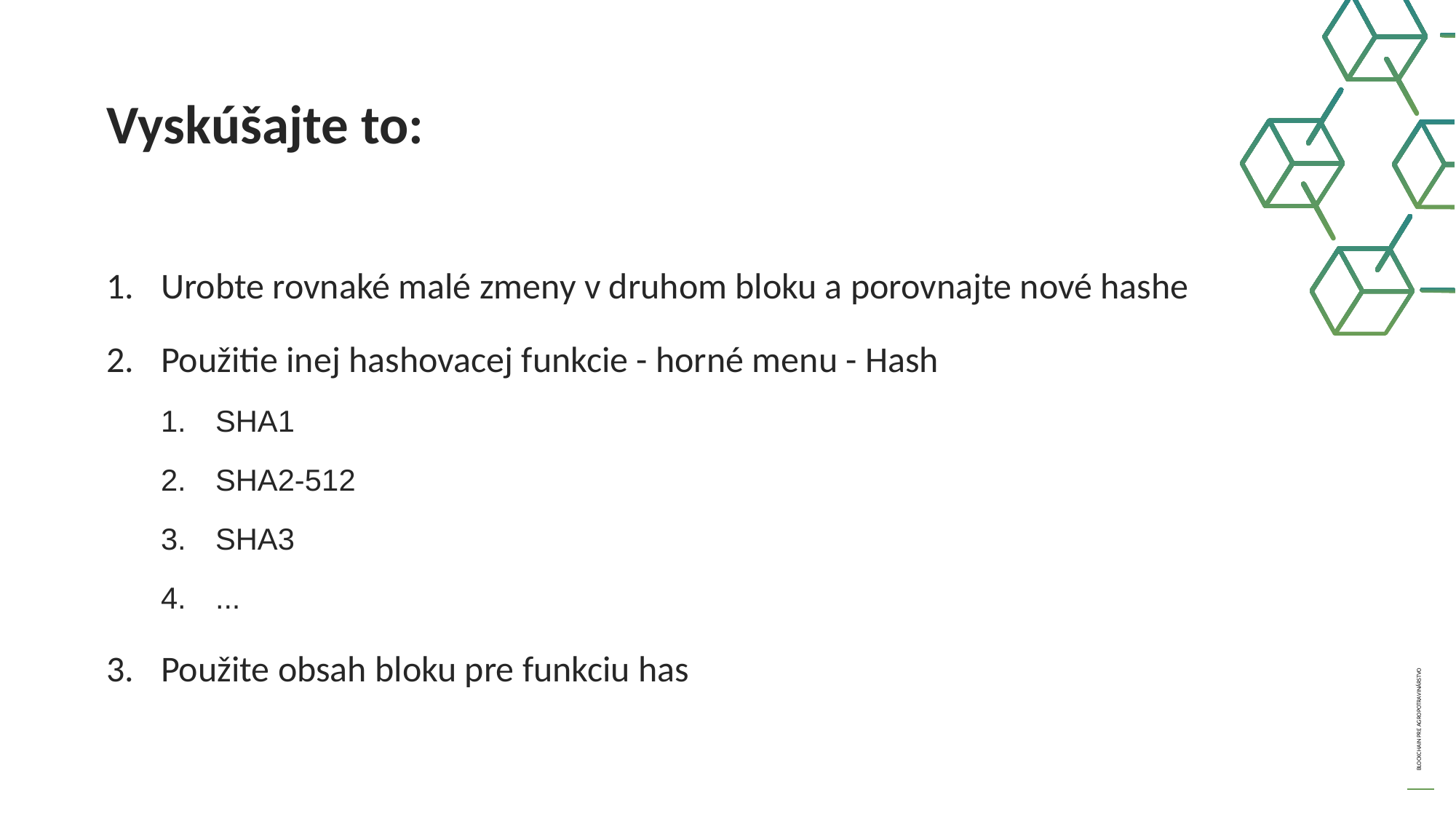

Vyskúšajte to:
Urobte rovnaké malé zmeny v druhom bloku a porovnajte nové hashe
Použitie inej hashovacej funkcie - horné menu - Hash
SHA1
SHA2-512
SHA3
...
Použite obsah bloku pre funkciu has